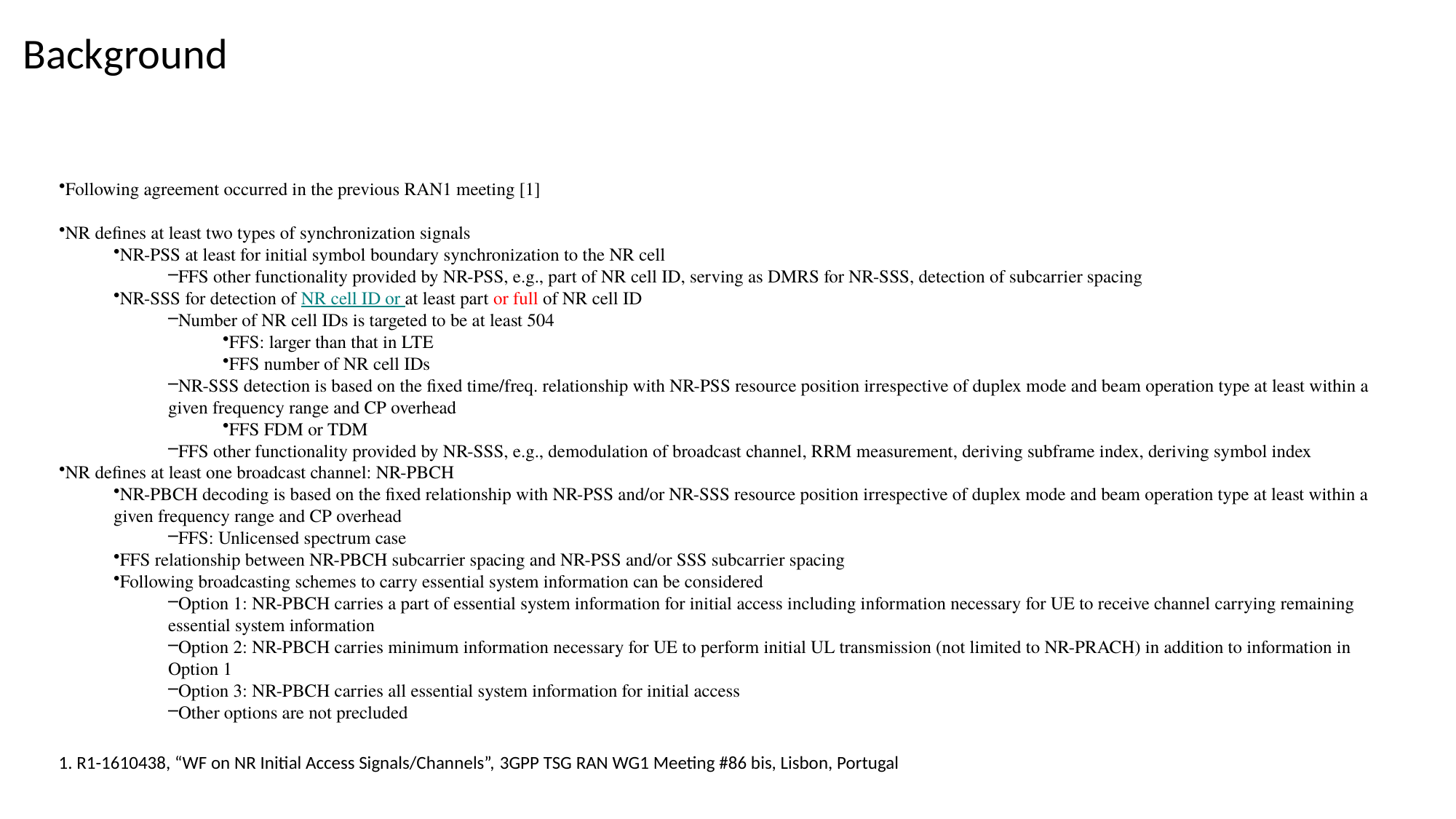

# Background
Following agreement occurred in the previous RAN1 meeting [1]

NR defines at least two types of synchronization signals
NR-PSS at least for initial symbol boundary synchronization to the NR cell
FFS other functionality provided by NR-PSS, e.g., part of NR cell ID, serving as DMRS for NR-SSS, detection of subcarrier spacing
NR-SSS for detection of NR cell ID or at least part or full of NR cell ID
Number of NR cell IDs is targeted to be at least 504
FFS: larger than that in LTE
FFS number of NR cell IDs
NR-SSS detection is based on the fixed time/freq. relationship with NR-PSS resource position irrespective of duplex mode and beam operation type at least within a given frequency range and CP overhead
FFS FDM or TDM
FFS other functionality provided by NR-SSS, e.g., demodulation of broadcast channel, RRM measurement, deriving subframe index, deriving symbol index
NR defines at least one broadcast channel: NR-PBCH
NR-PBCH decoding is based on the fixed relationship with NR-PSS and/or NR-SSS resource position irrespective of duplex mode and beam operation type at least within a given frequency range and CP overhead
FFS: Unlicensed spectrum case
FFS relationship between NR-PBCH subcarrier spacing and NR-PSS and/or SSS subcarrier spacing
Following broadcasting schemes to carry essential system information can be considered
Option 1: NR-PBCH carries a part of essential system information for initial access including information necessary for UE to receive channel carrying remaining essential system information
Option 2: NR-PBCH carries minimum information necessary for UE to perform initial UL transmission (not limited to NR-PRACH) in addition to information in Option 1
Option 3: NR-PBCH carries all essential system information for initial access
Other options are not precluded
1. R1-1610438, “WF on NR Initial Access Signals/Channels”, 3GPP TSG RAN WG1 Meeting #86 bis, Lisbon, Portugal